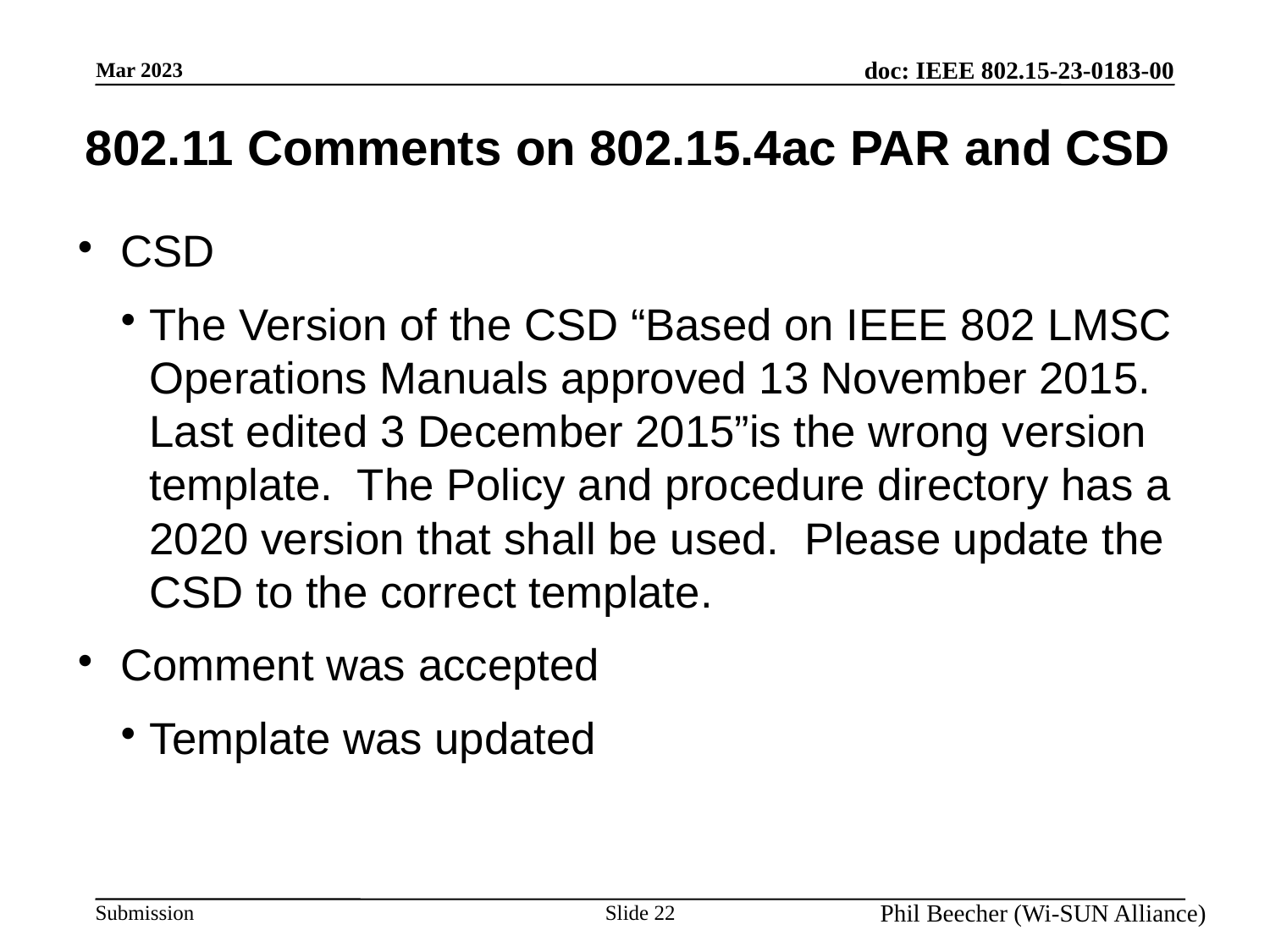

802.11 Comments on 802.15.4ac PAR and CSD
CSD
The Version of the CSD “Based on IEEE 802 LMSC Operations Manuals approved 13 November 2015. Last edited 3 December 2015”is the wrong version template.  The Policy and procedure directory has a 2020 version that shall be used.  Please update the CSD to the correct template.
Comment was accepted
Template was updated
Slide 22